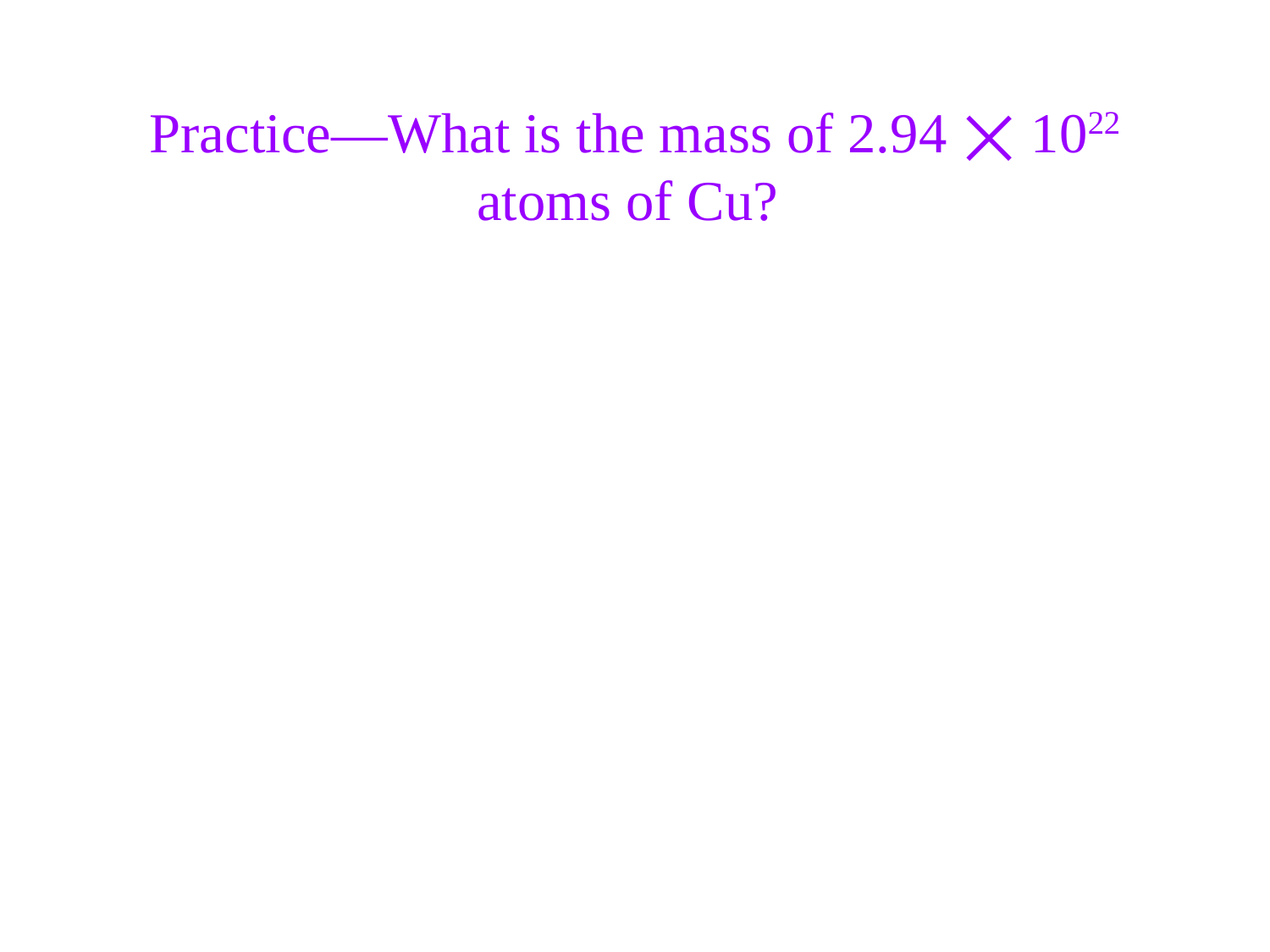

Practice—What is the mass of 2.94 ⨉ 1022 atoms of Cu?